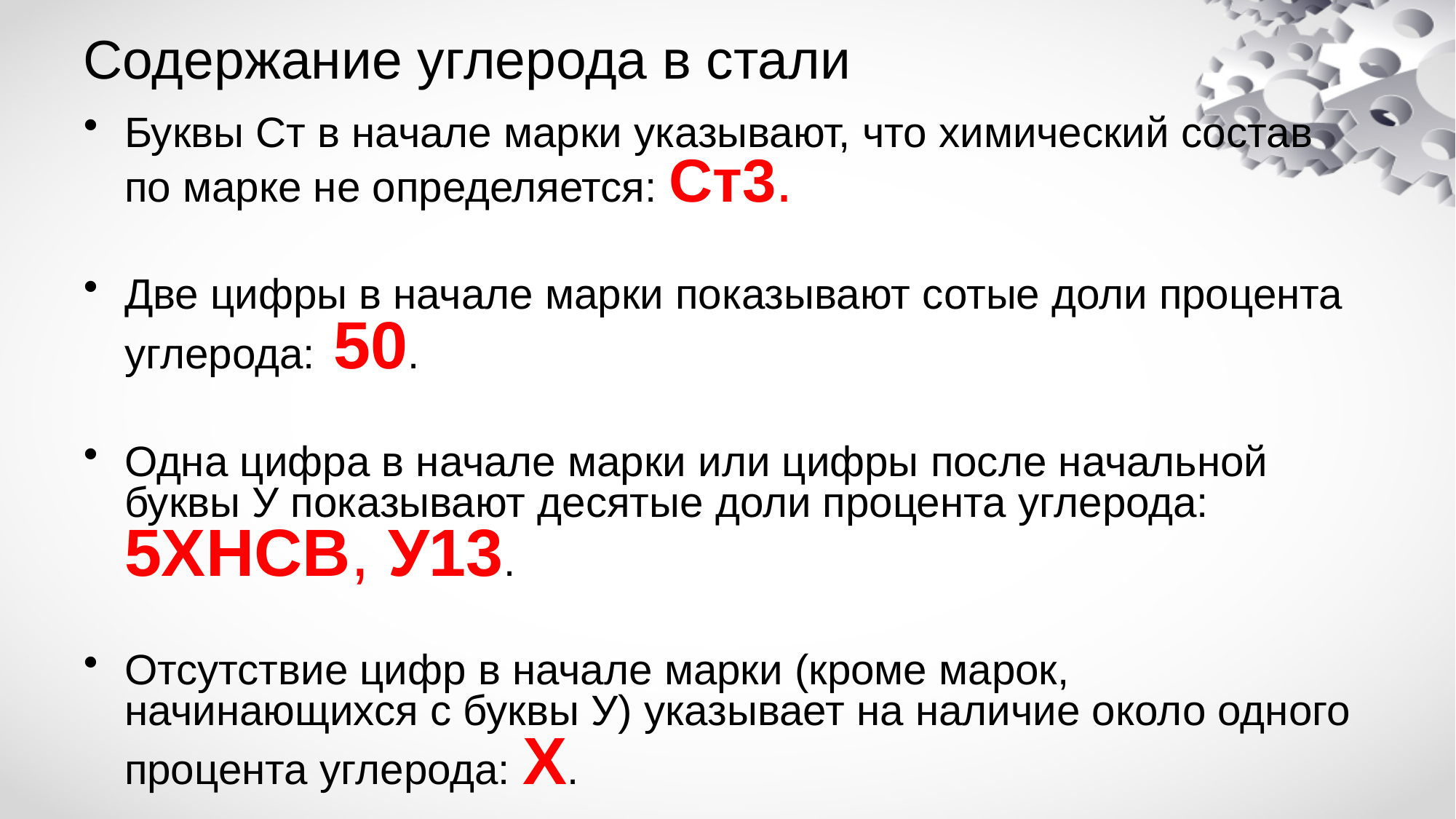

# Содержание углерода в стали
Буквы Ст в начале марки указывают, что химический состав по марке не определяется: Ст3.

Две цифры в начале марки показывают сотые доли процента углерода: 50.

Одна цифра в начале марки или цифры после начальной буквы У показывают десятые доли процента углерода: 5ХНСВ, У13.

Отсутствие цифр в начале марки (кроме марок, начинающихся с буквы У) указывает на наличие около одного процента углерода: Х.